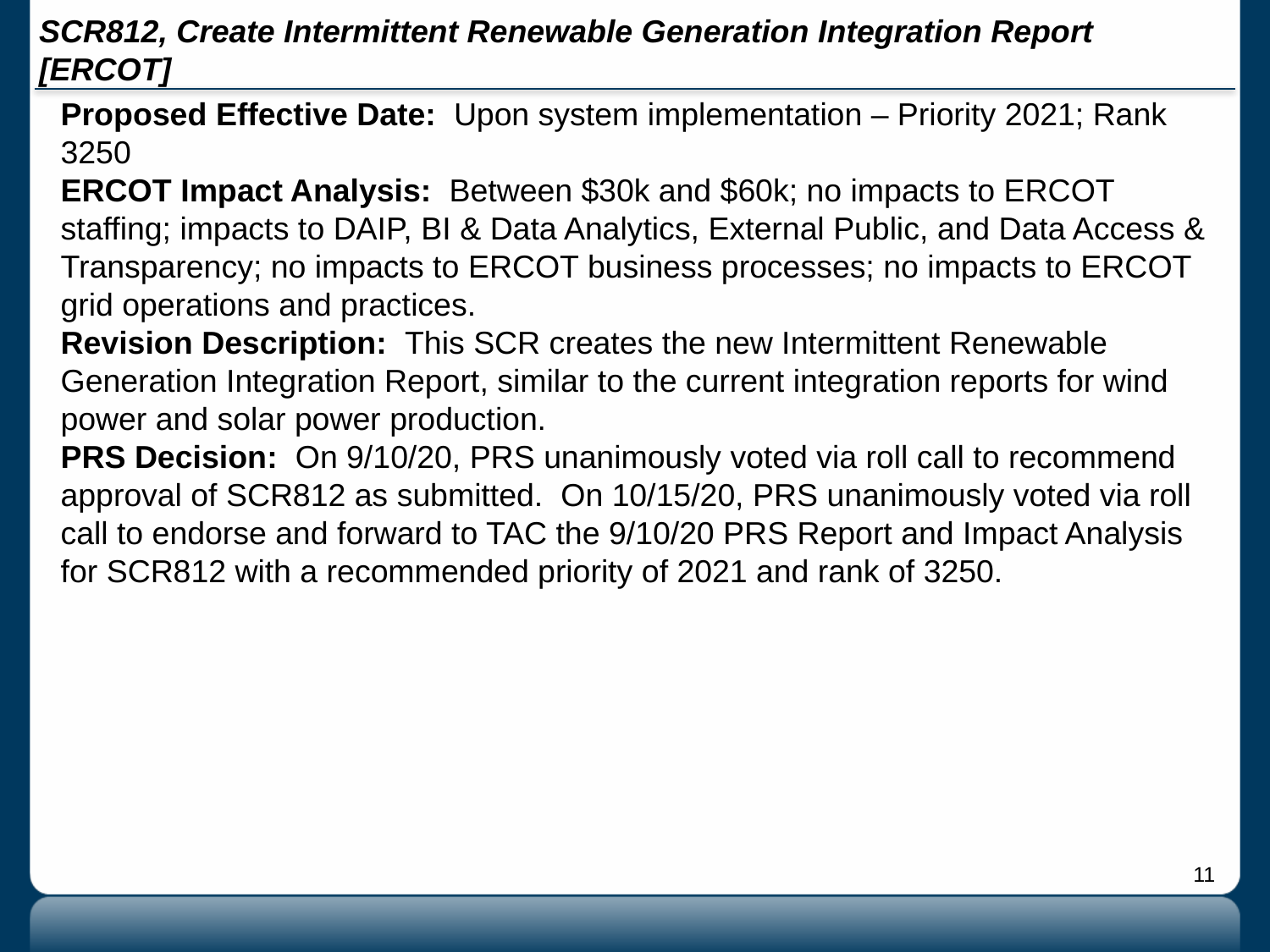

# SCR812, Create Intermittent Renewable Generation Integration Report [ERCOT]
Proposed Effective Date:  Upon system implementation – Priority 2021; Rank 3250
ERCOT Impact Analysis:  Between $30k and $60k; no impacts to ERCOT staffing; impacts to DAIP, BI & Data Analytics, External Public, and Data Access & Transparency; no impacts to ERCOT business processes; no impacts to ERCOT grid operations and practices.
Revision Description:  This SCR creates the new Intermittent Renewable Generation Integration Report, similar to the current integration reports for wind power and solar power production.
PRS Decision:  On 9/10/20, PRS unanimously voted via roll call to recommend approval of SCR812 as submitted.  On 10/15/20, PRS unanimously voted via roll call to endorse and forward to TAC the 9/10/20 PRS Report and Impact Analysis for SCR812 with a recommended priority of 2021 and rank of 3250.